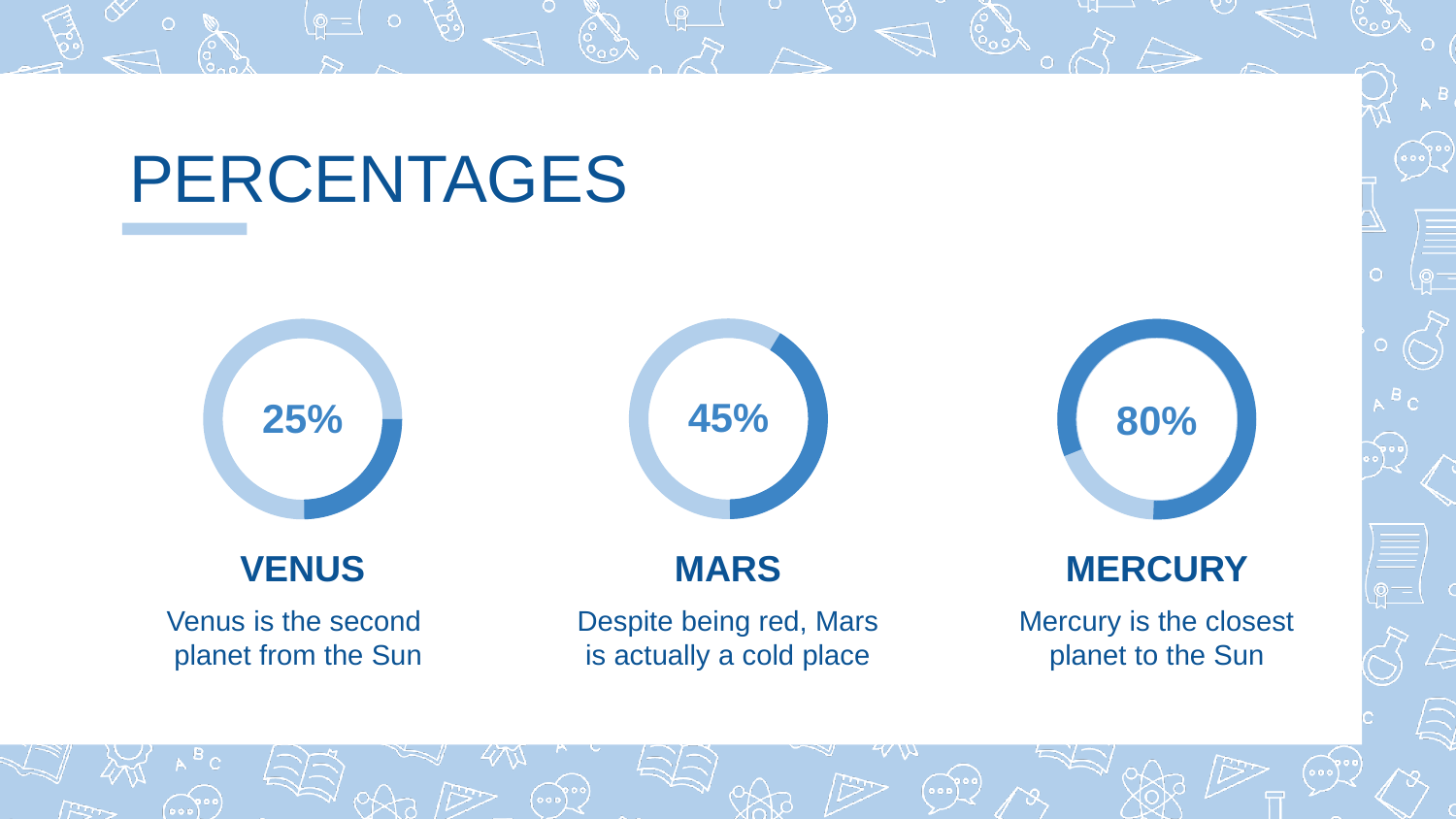

# PERCENTAGES

45%
25%
80%
VENUS
MARS
MERCURY
Venus is the second  planet from the Sun
Despite being red, Mars is actually a cold place
Mercury is the closest planet to the Sun